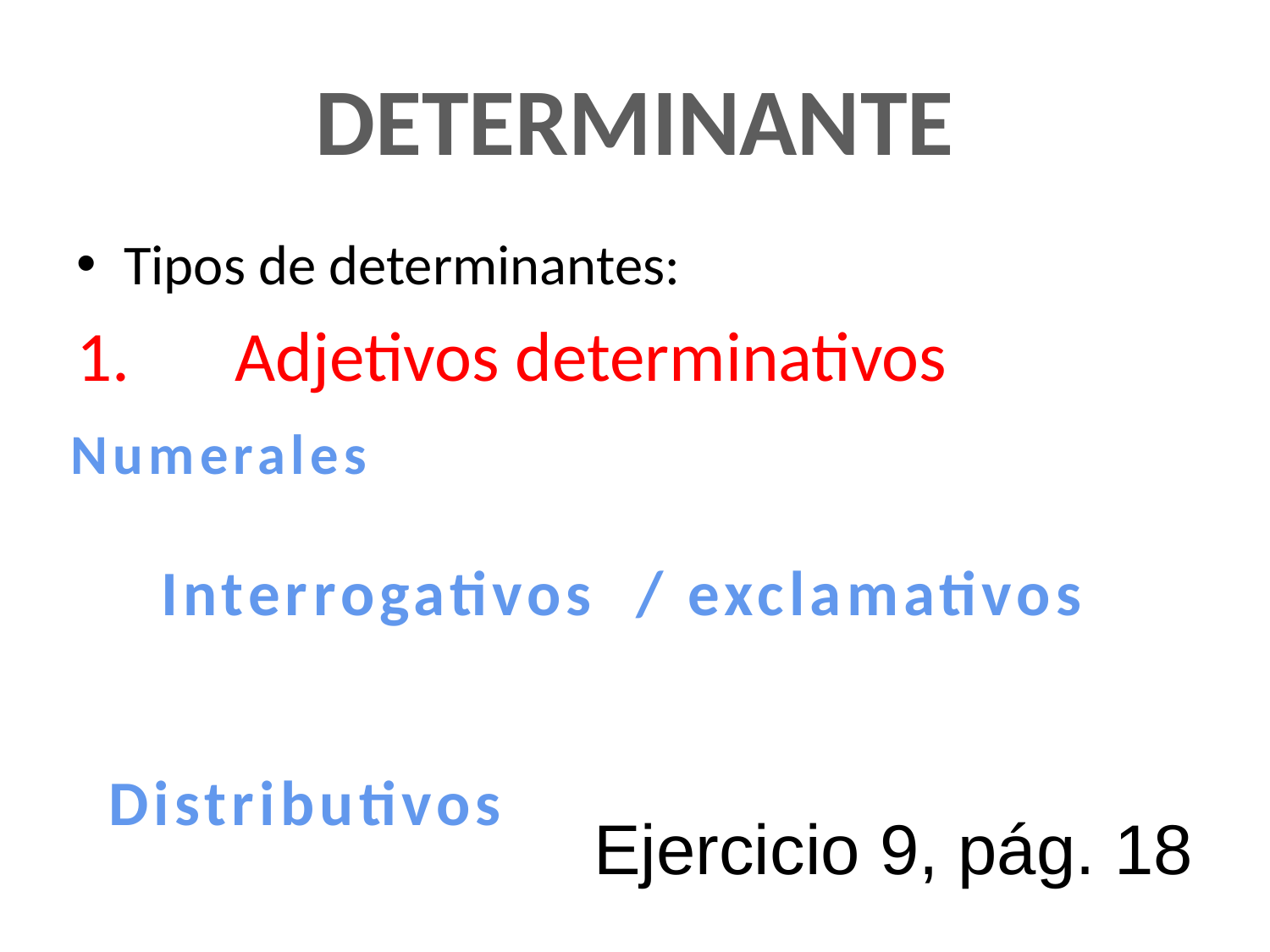

# DETERMINANTE
Tipos de determinantes:
Adjetivos determinativos

Ejercicio 9, pág. 18

Numerales

Interrogativos  / exclamativos
Distributivos